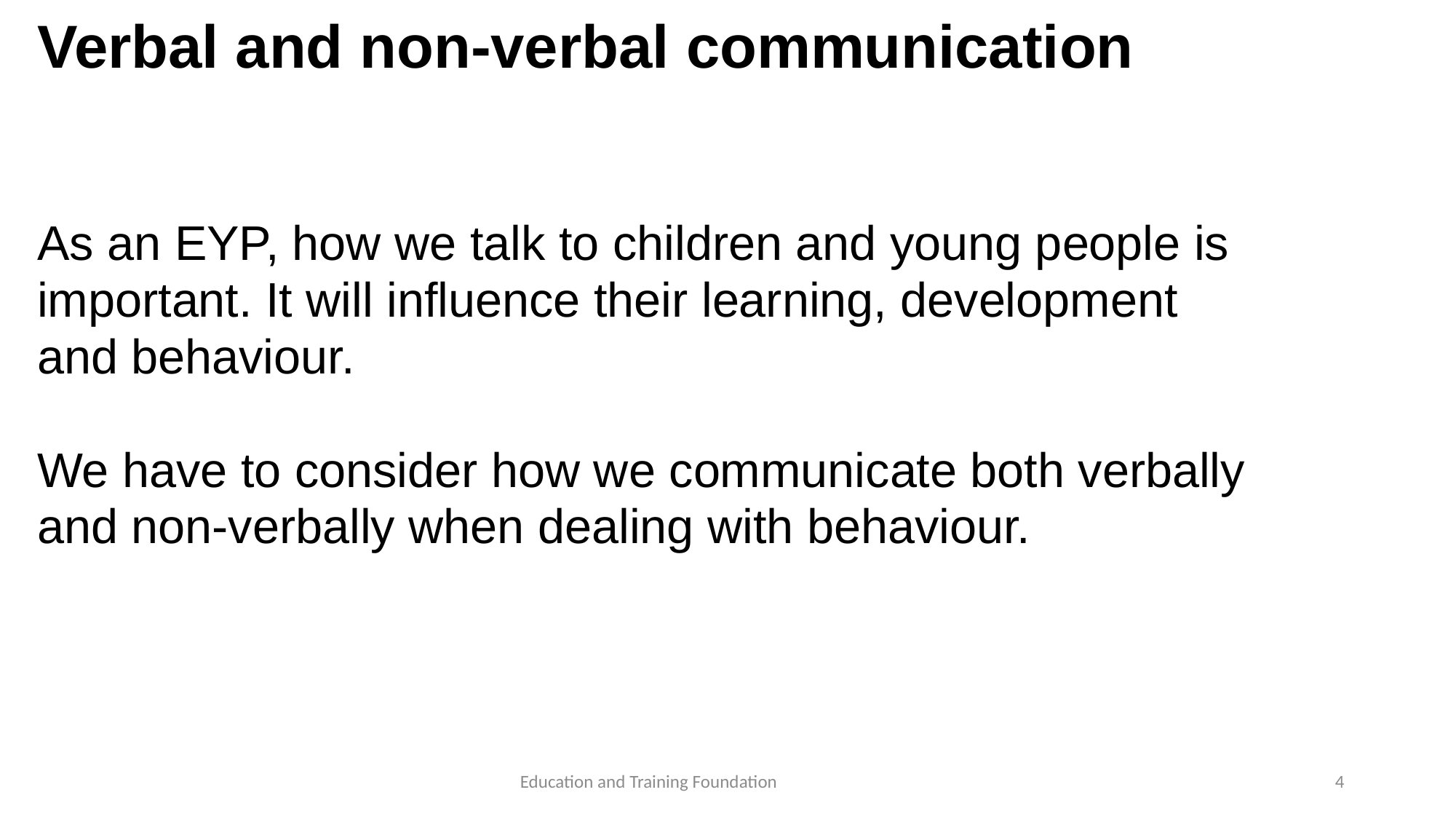

# Verbal and non-verbal communication

As an EYP, how we talk to children and young people is important. It will influence their learning, development and behaviour.

We have to consider how we communicate both verbally and non-verbally when dealing with behaviour.

4
Education and Training Foundation